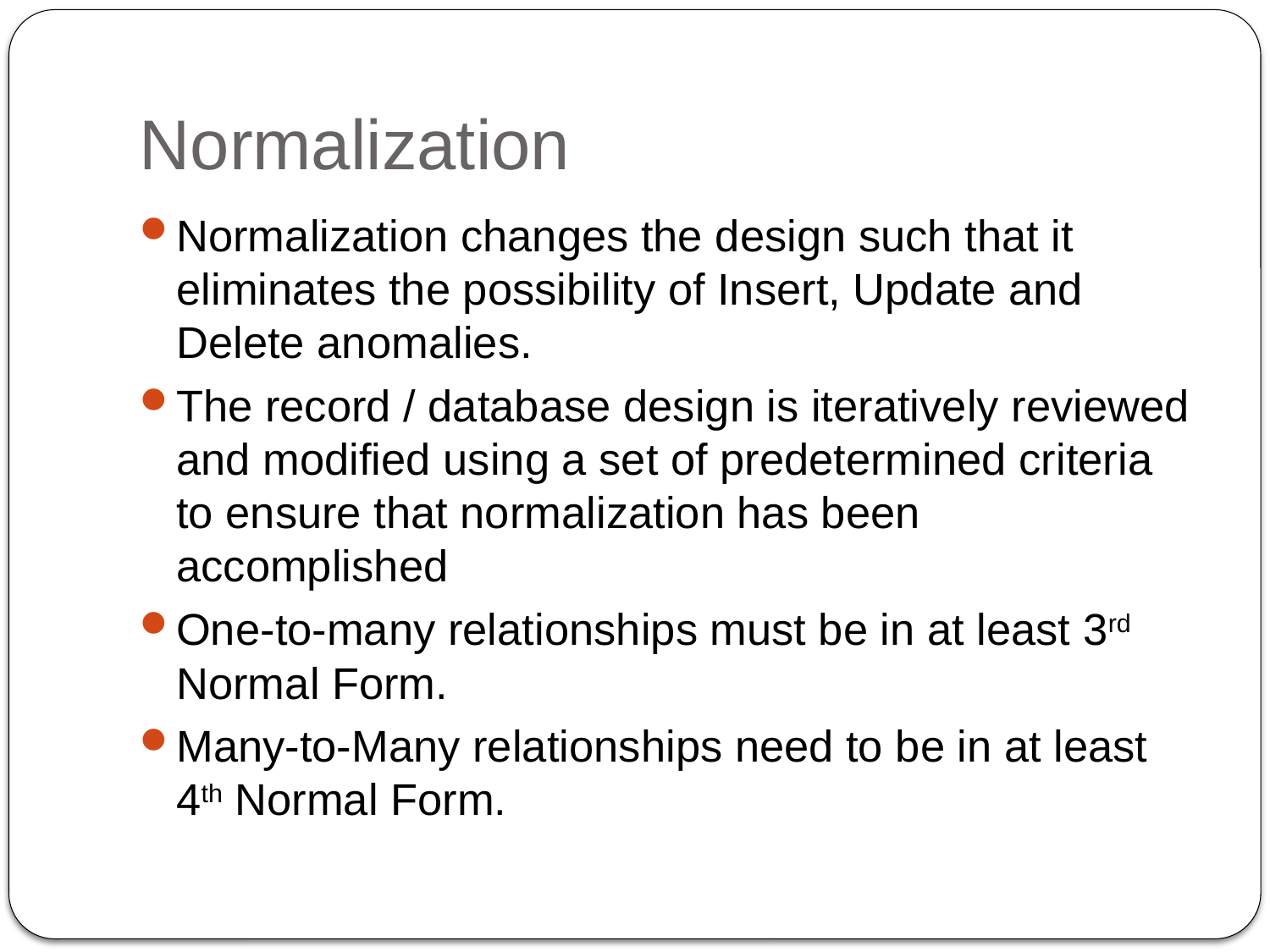

# Normalization
Normalization changes the design such that it eliminates the possibility of Insert, Update and Delete anomalies.
The record / database design is iteratively reviewed and modified using a set of predetermined criteria to ensure that normalization has been accomplished
One-to-many relationships must be in at least 3rd Normal Form.
Many-to-Many relationships need to be in at least 4th Normal Form.